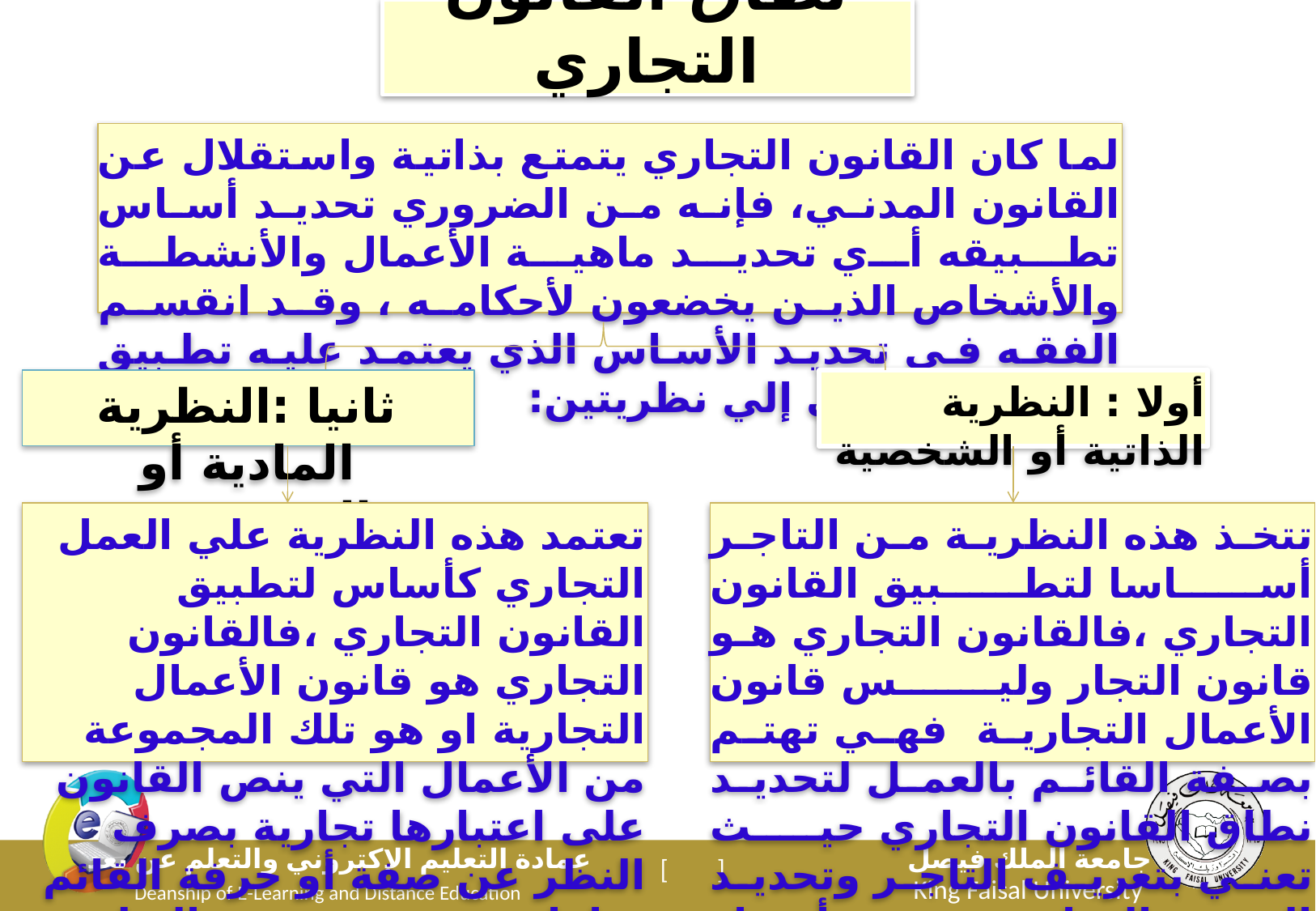

نطاق القانون التجاري

لما كان القانون التجاري يتمتع بذاتية واستقلال عن القانون المدني، فإنه من الضروري تحديد أساس تطبيقه أي تحديد ماهية الأعمال والأنشطة والأشخاص الذين يخضعون لأحكامه ، وقد انقسم الفقه في تحديد الأساس الذي يعتمد عليه تطبيق القانون التجاري إلي نظريتين:
ثانيا :النظرية المادية أو الموضوعية
أولا : النظرية الذاتية أو الشخصية
تعتمد هذه النظرية علي العمل التجاري كأساس لتطبيق القانون التجاري ،فالقانون التجاري هو قانون الأعمال التجارية او هو تلك المجموعة من الأعمال التي ينص القانون على اعتبارها تجارية بصرف النظر عن صفة أو حرفة القائم بها. إذن هذه تتخذ هذه النظرية من طبيعة العمل أساساً لتحديد نطاق القانون التجاري.

تتخذ هذه النظرية من التاجر أساسا لتطبيق القانون التجاري ،فالقانون التجاري هو قانون التجار وليس قانون الأعمال التجارية  فهي تهتم بصفة القائم بالعمل لتحديد نطاق القانون التجاري حيث تعني بتعريف التاجر وتحديد المهمة التجارية. يستند أنصار هذه النظرية إلي نشأة القانون التجاري.